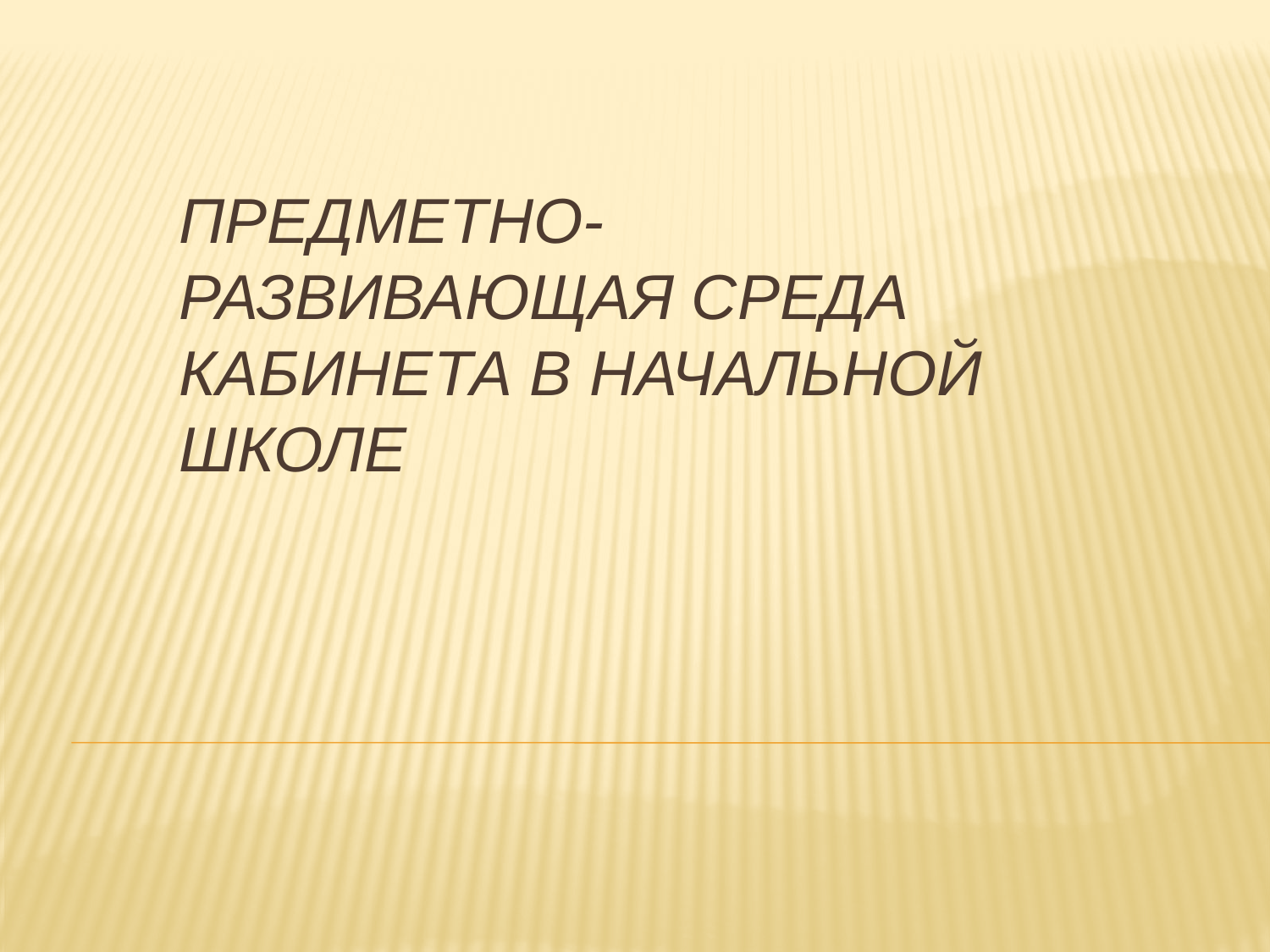

# Предметно-развивающая среда кабинета в начальной школе